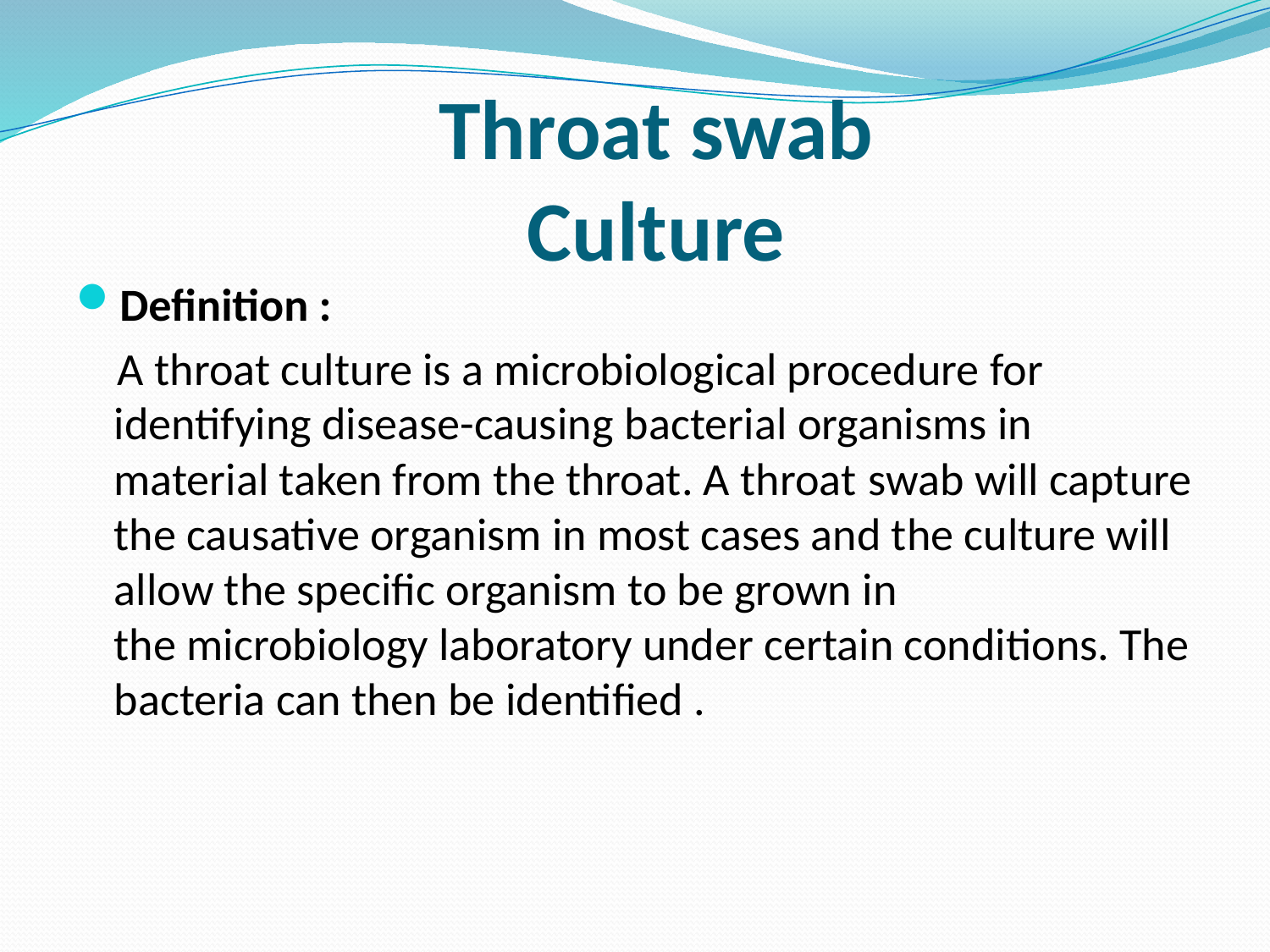

Throat swab
Culture
Definition :
    A throat culture is a microbiological procedure for identifying disease-causing bacterial organisms in material taken from the throat. A throat swab will capture the causative organism in most cases and the culture will allow the specific organism to be grown in the microbiology laboratory under certain conditions. The bacteria can then be identified .